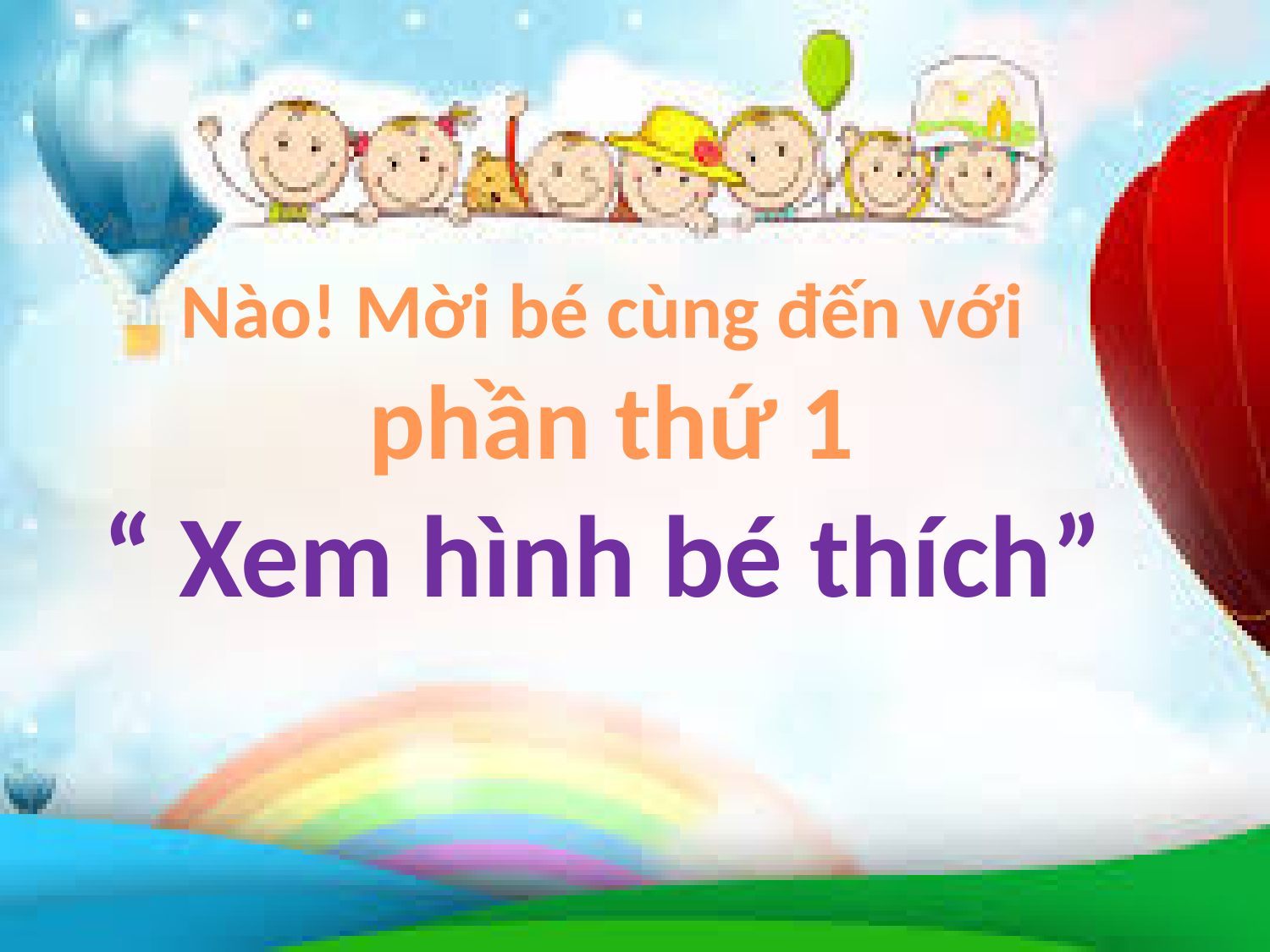

Nào! Mời bé cùng đến với
 phần thứ 1
“ Xem hình bé thích”